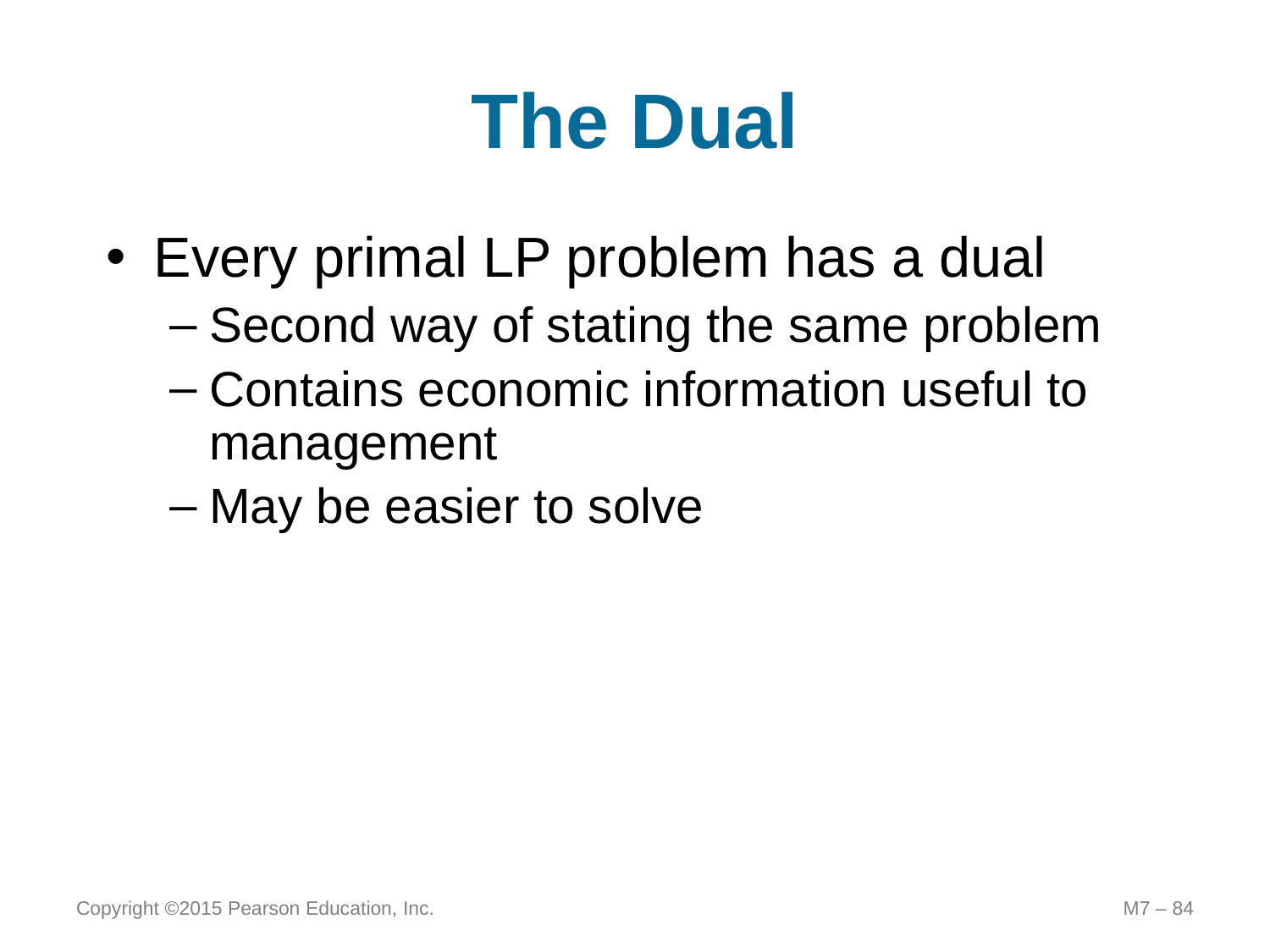

# The Dual
Every primal LP problem has a dual
Second way of stating the same problem
Contains economic information useful to management
May be easier to solve

Copyright ©2015 Pearson Education, Inc.
M7 – 84